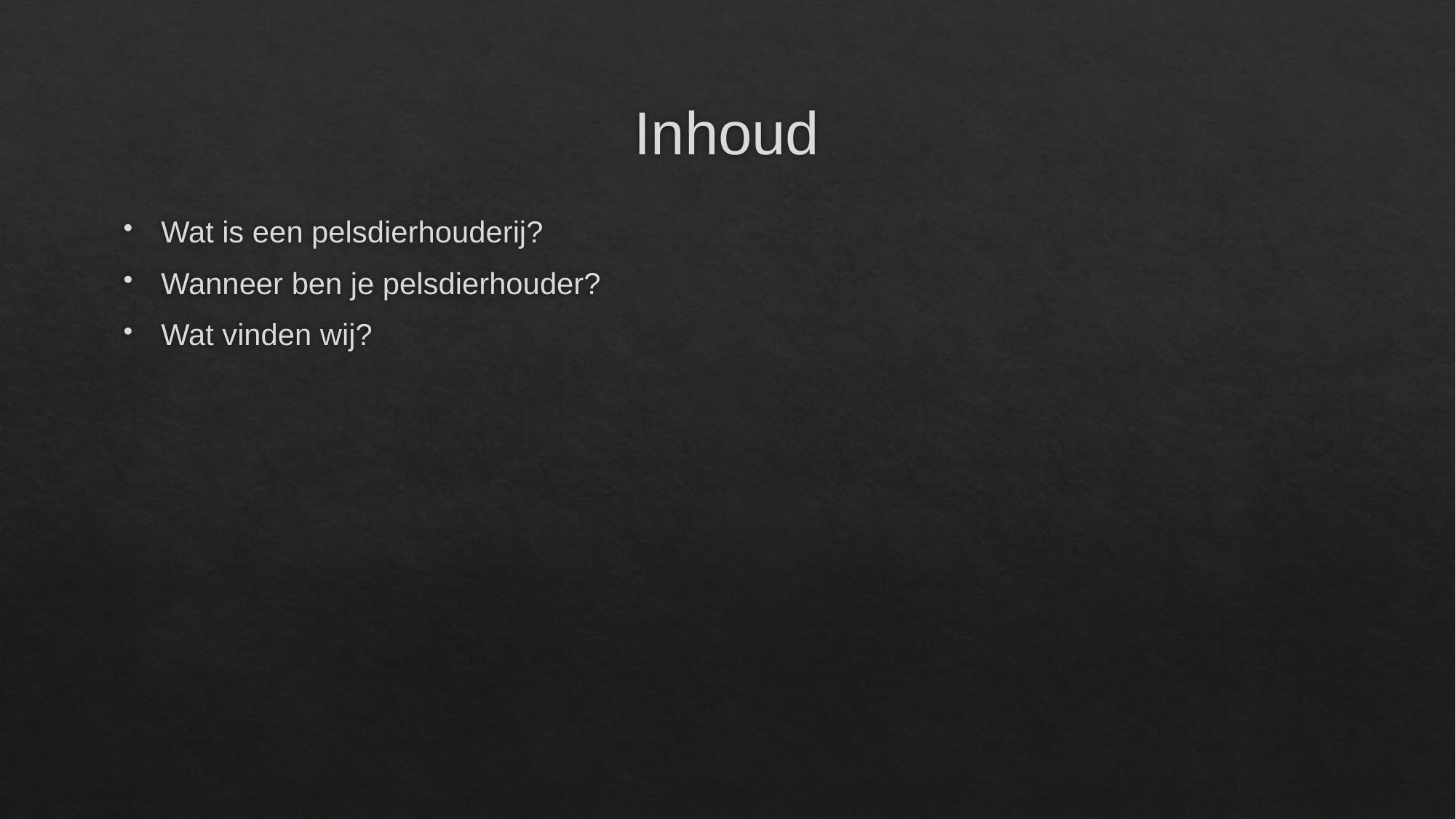

# Inhoud
Wat is een pelsdierhouderij?
Wanneer ben je pelsdierhouder?
Wat vinden wij?